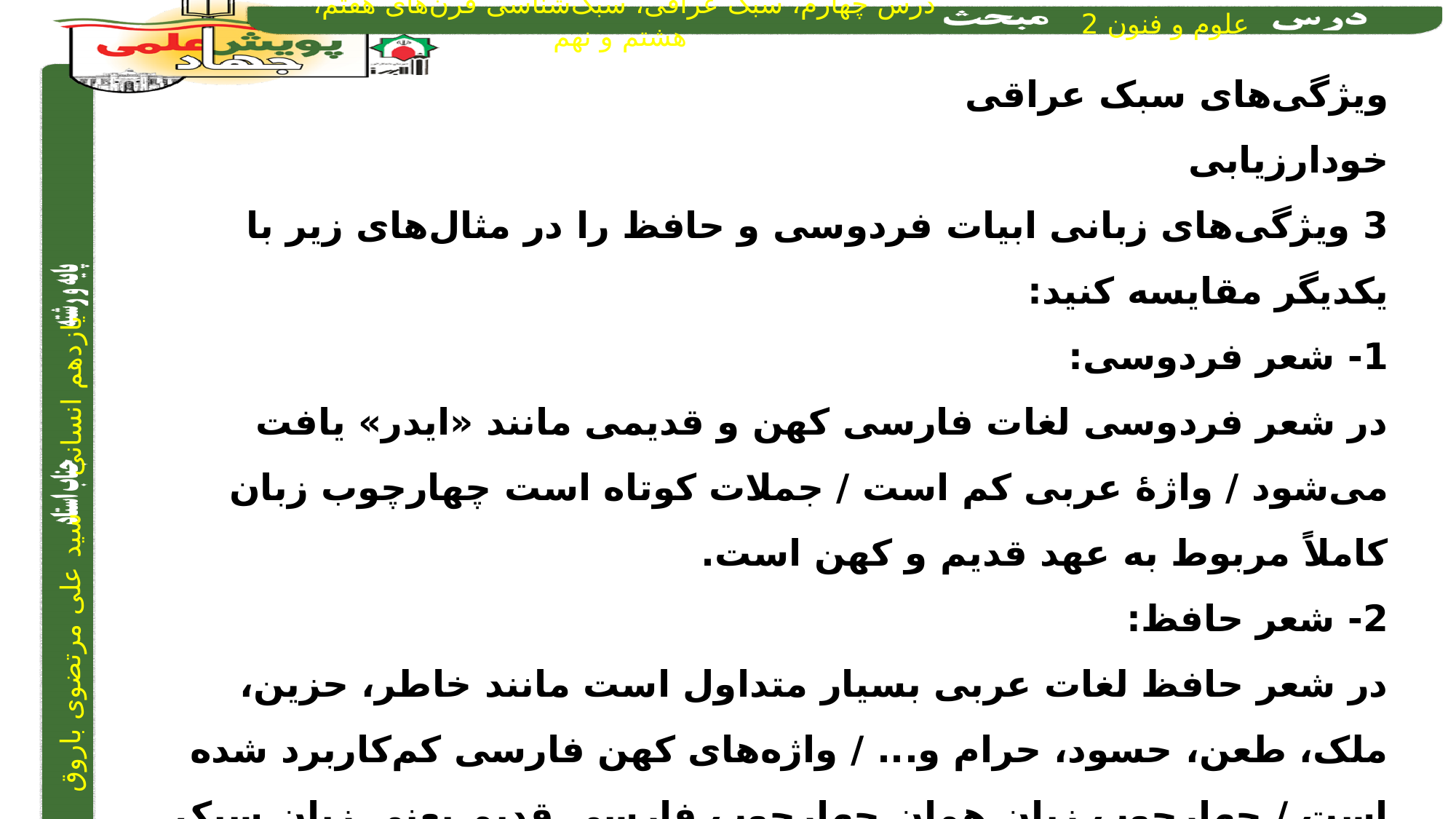

ویژگی‌های سبک عراقی
خودارزیابی
3 ویژگی‌های زبانی ابیات فردوسی و حافظ را در مثال‌های زیر با یکدیگر مقایسه‌ کنید:
1- شعر فردوسی:
در شعر فردوسی لغات فارسی کهن و قدیمی مانند «ایدر» یافت می‌شود / واژۀ عربی کم است / جملات کوتاه است چهارچوب زبان کاملاً مربوط به عهد قدیم و کهن است.
2- شعر حافظ:
در شعر حافظ لغات عربی بسیار متداول است مانند خاطر، حزین، ملک، طعن، حسود، حرام و... / واژه‌های کهن فارسی کم‌کاربرد شده است / چهارچوب زبان همان چهارچوب فارسی قدیم یعنی زبان سبک خراسانی است که تا حدودی مختصات جدید یافته است.